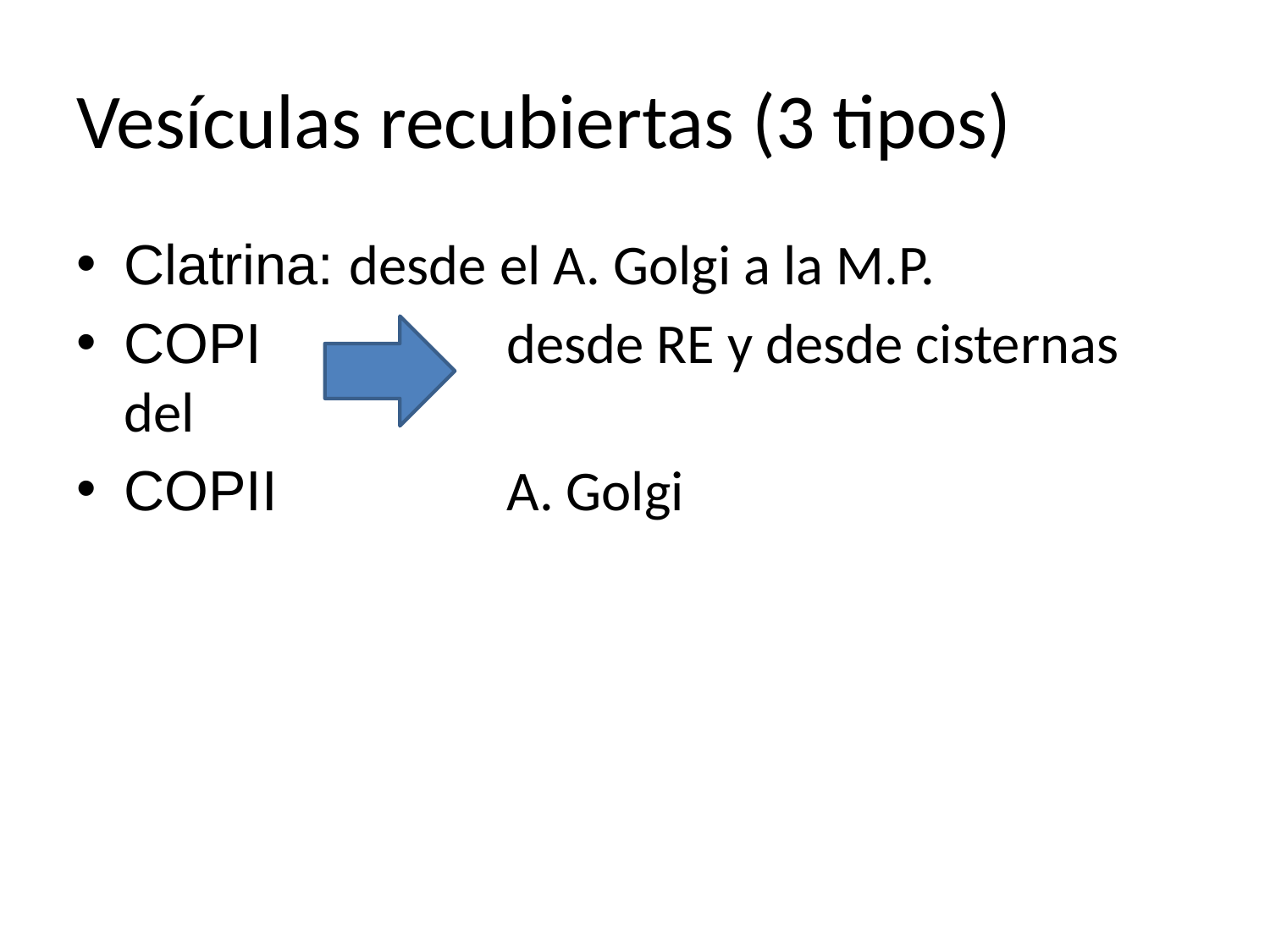

# Vesículas recubiertas (3 tipos)
Clatrina: desde el A. Golgi a la M.P.
COPI                   desde RE y desde cisternas del
COPII                  A. Golgi